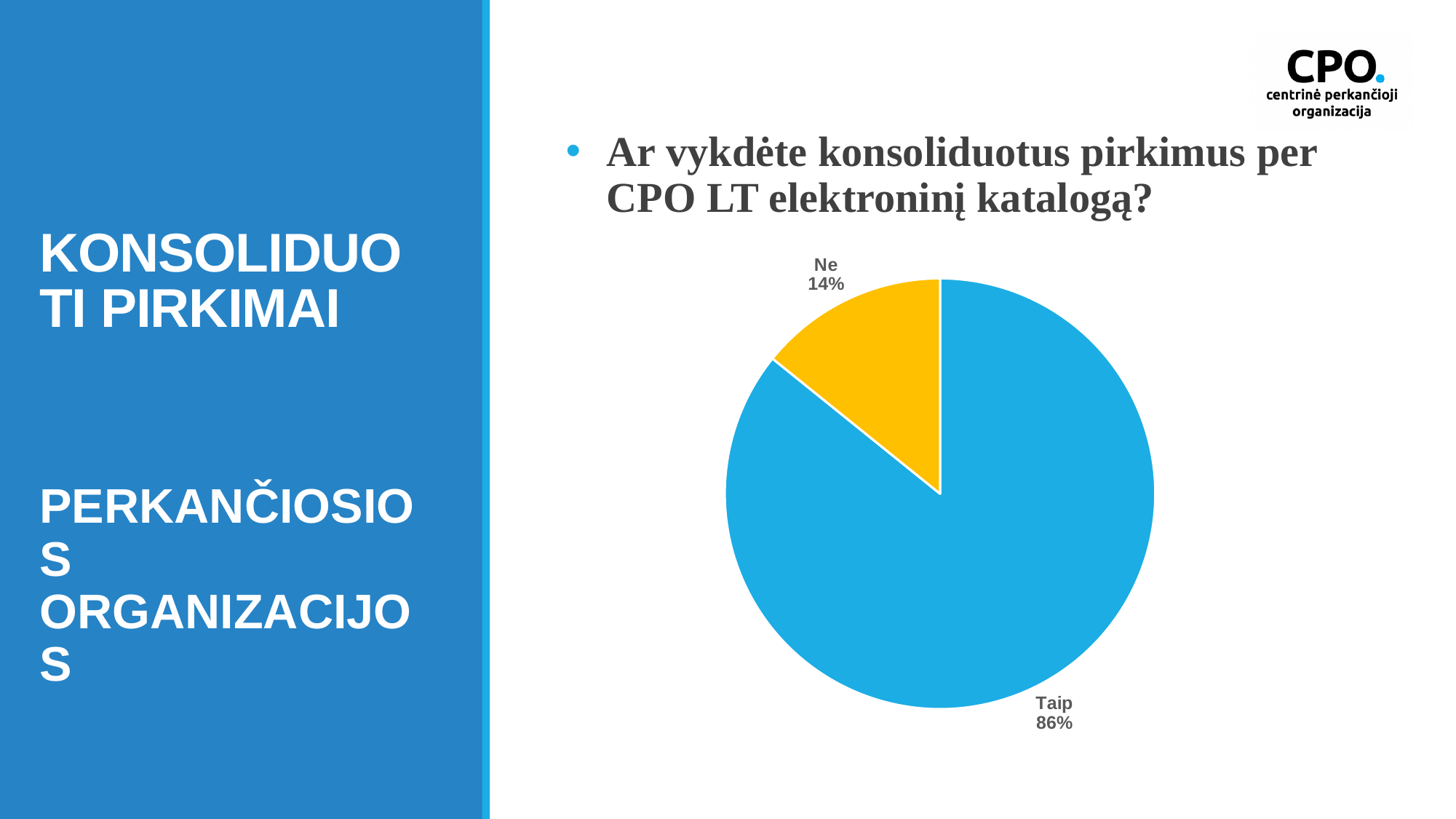

# Konsoliduoti pirkimai
Ar vykdėte konsoliduotus pirkimus per CPO LT elektroninį katalogą?

### Chart

| Category | Pardavimas |
|---|---|
| Taip | 85.8 |
| Ne | 14.2 |
     PERKANČIOSIOS ORGANIZACIJOS